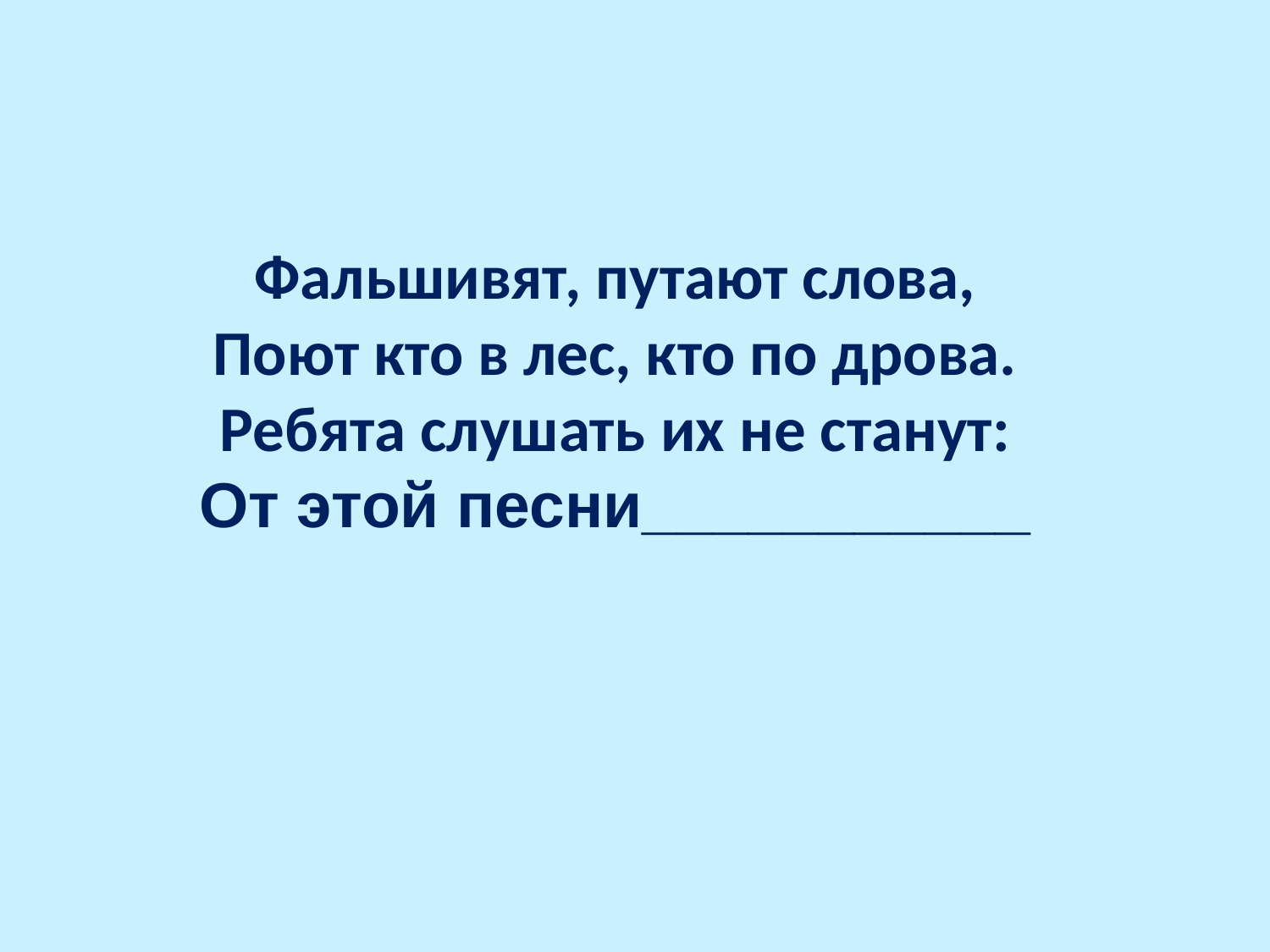

Фальшивят, путают слова,
Поют кто в лес, кто по дрова.
Ребята слушать их не станут:
От этой песни___________